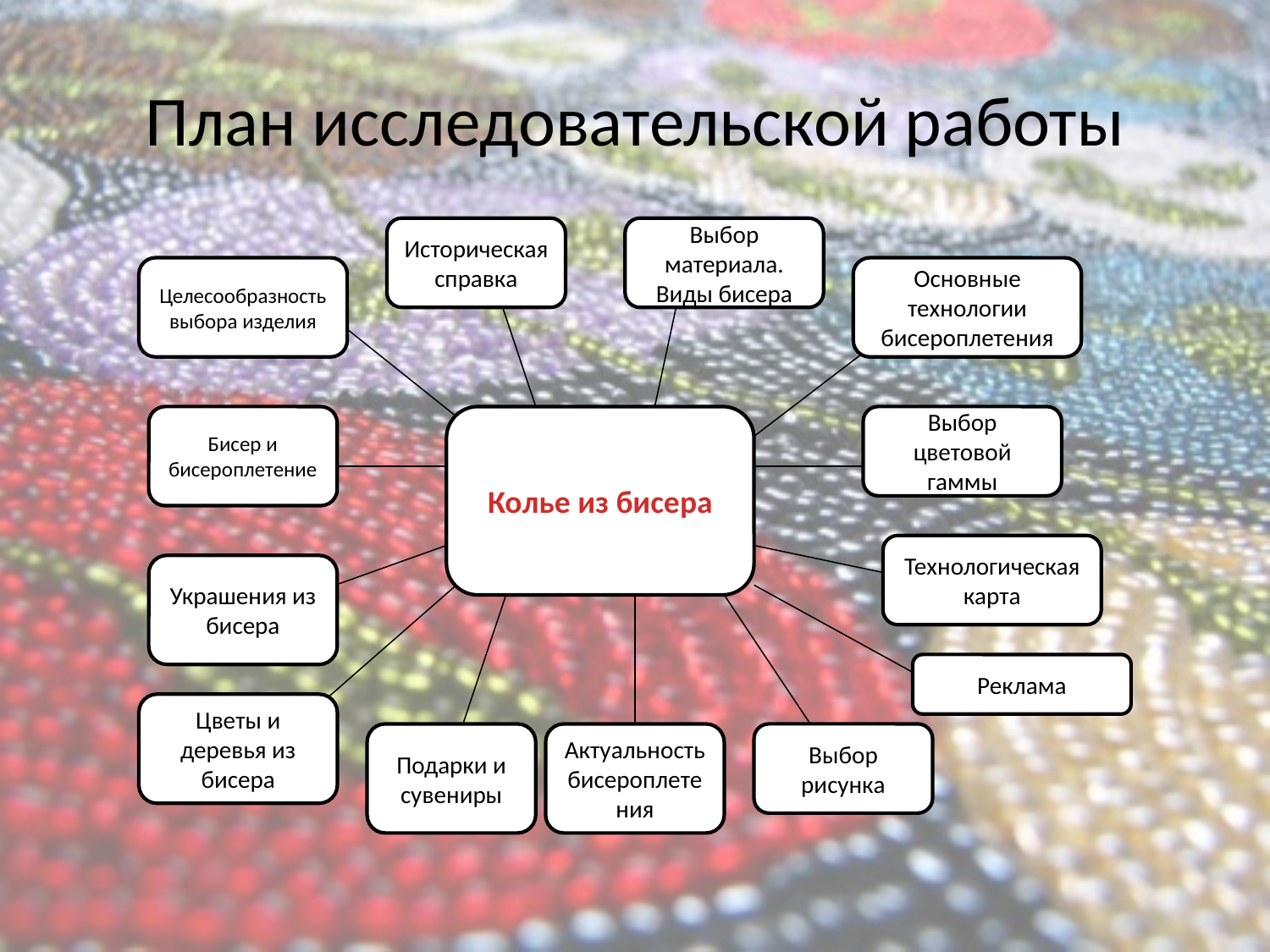

# План исследовательской работы
Историческая справка
Выбор материала. Виды бисера

Целесообразность выбора изделия
Основные технологии бисероплетения
Бисер и бисероплетение
Колье из бисера
Выбор цветовой гаммы
Технологическая карта
Украшения из бисера
Реклама
Цветы и деревья из бисера
Подарки и сувениры
Актуальность бисероплетения
Выбор рисунка